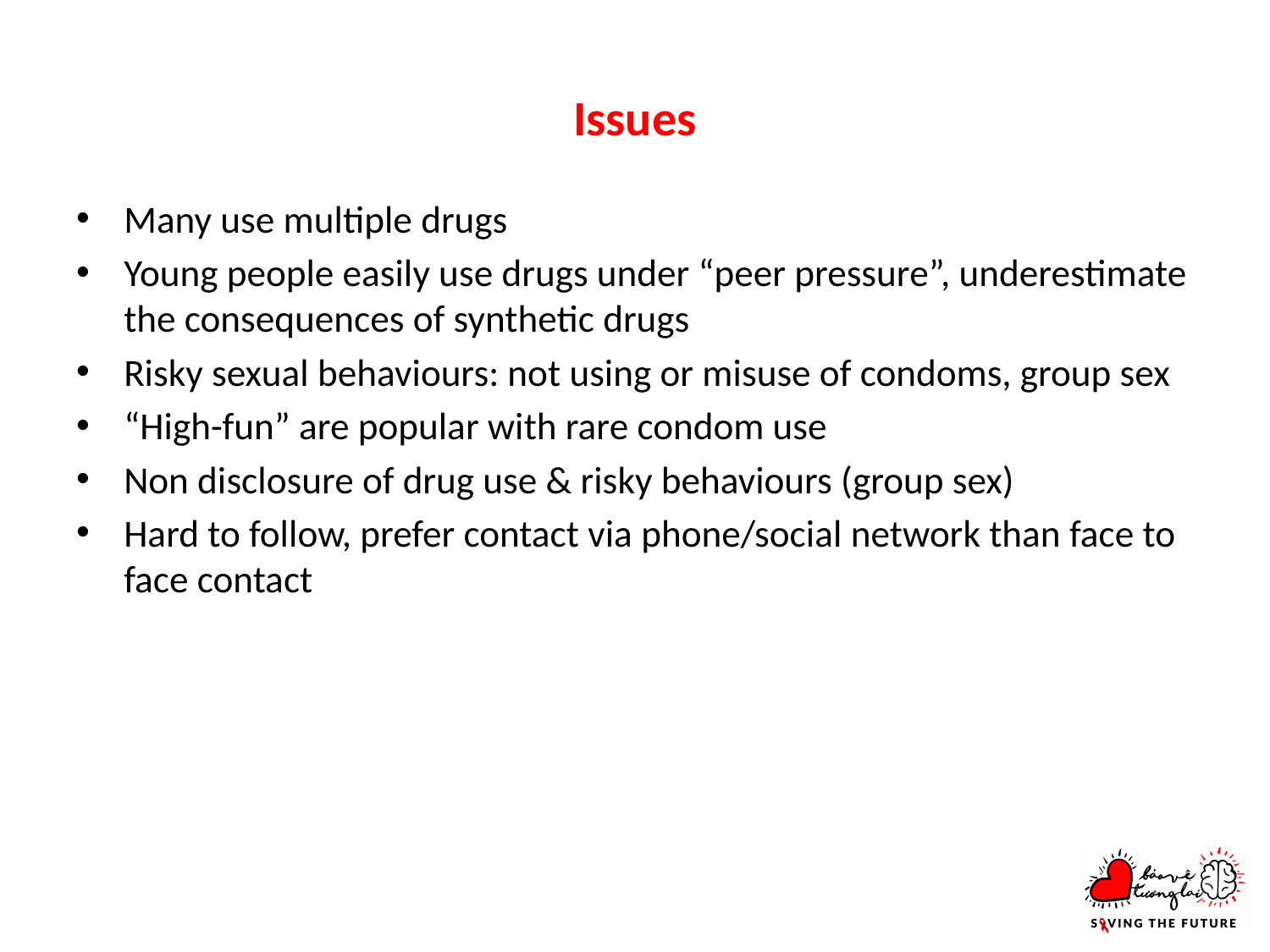

# Issues
Many use multiple drugs
Young people easily use drugs under “peer pressure”, underestimate the consequences of synthetic drugs
Risky sexual behaviours: not using or misuse of condoms, group sex
“High-fun” are popular with rare condom use
Non disclosure of drug use & risky behaviours (group sex)
Hard to follow, prefer contact via phone/social network than face to face contact